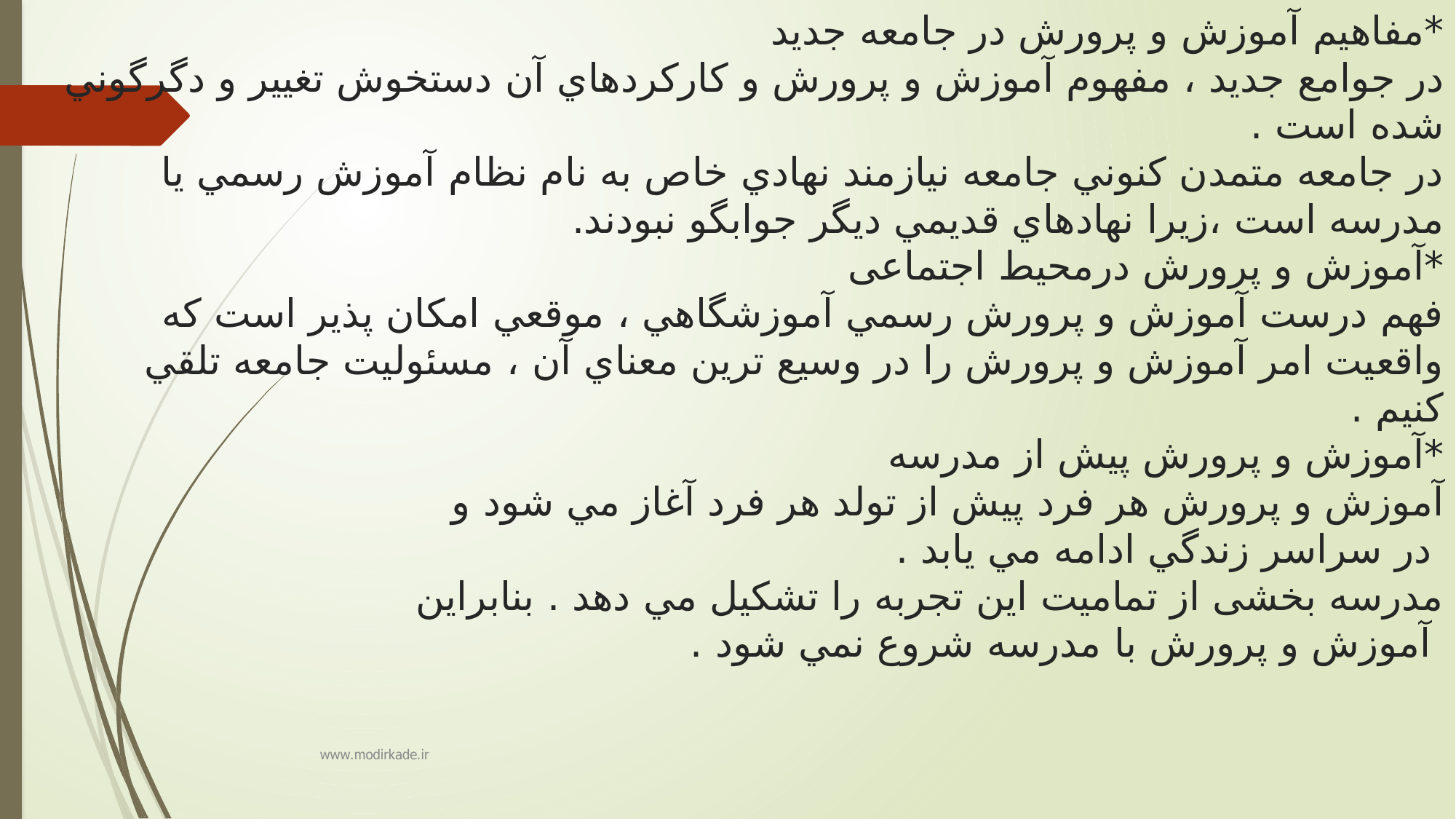

# *مفاهيم آموزش و پرورش در جامعه جديد در جوامع جديد ، مفهوم آموزش و پرورش و كاركردهاي آن دستخوش تغيير و دگرگوني شده است . در جامعه متمدن كنوني جامعه نيازمند نهادي خاص به نام نظام آموزش رسمي يا مدرسه است ،زيرا نهادهاي قديمي ديگر جوابگو نبودند. *آموزش و پرورش درمحیط اجتماعی فهم درست آموزش و پرورش رسمي آموزشگاهي ، موقعي امكان پذير است كه واقعيت امر آموزش و پرورش را در وسيع ترين معناي آن ، مسئوليت جامعه تلقي كنيم . *آموزش و پرورش پيش از مدرسه آموزش و پرورش هر فرد پيش از تولد هر فرد آغاز مي شود و در سراسر زندگي ادامه مي يابد . مدرسه بخشی از تماميت اين تجربه را تشكيل مي دهد . بنابراين آموزش و پرورش با مدرسه شروع نمي شود .
www.modirkade.ir